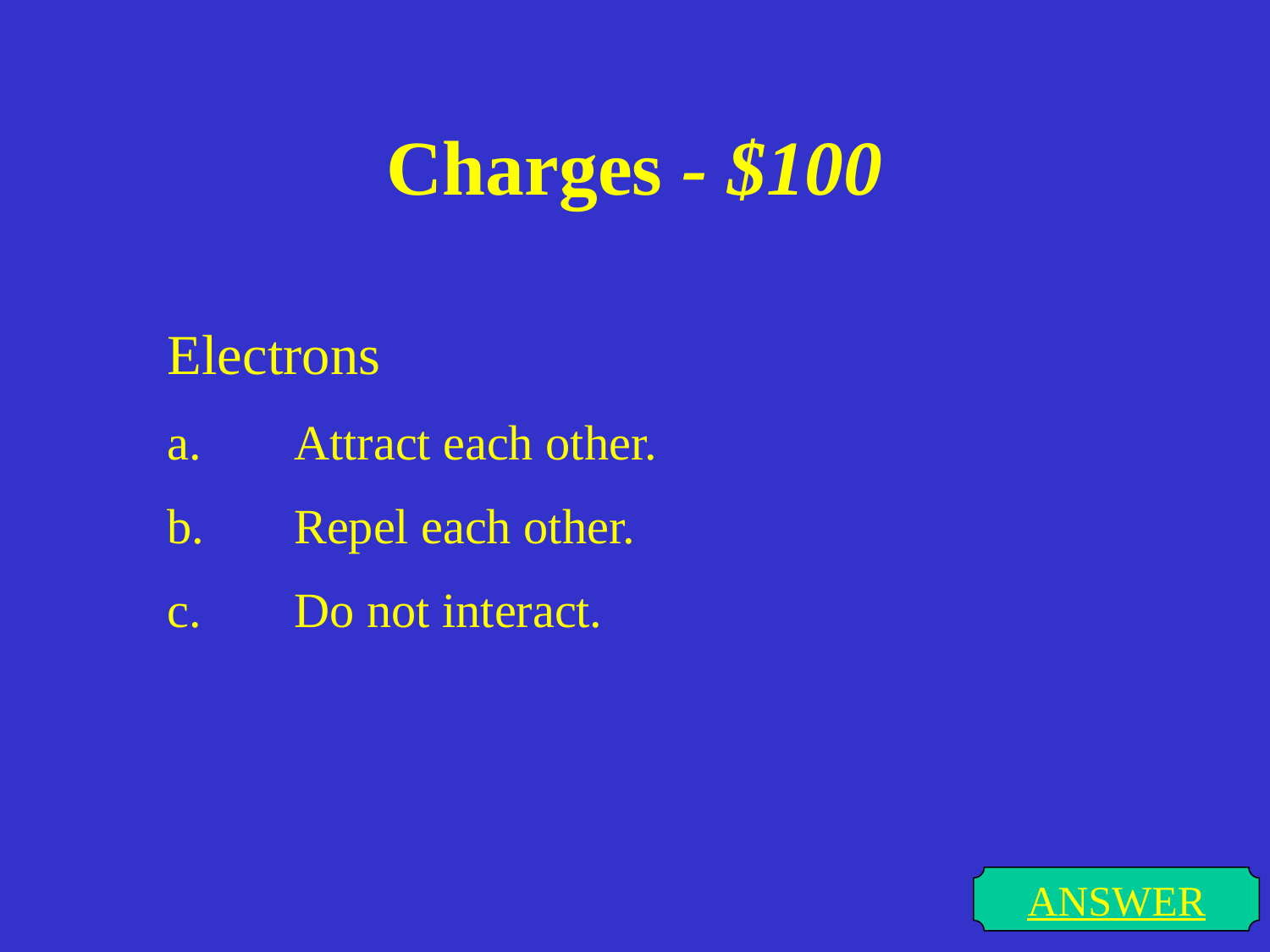

# Charges - $100
Electrons
a.	Attract each other.
b.	Repel each other.
c.	Do not interact.

ANSWER